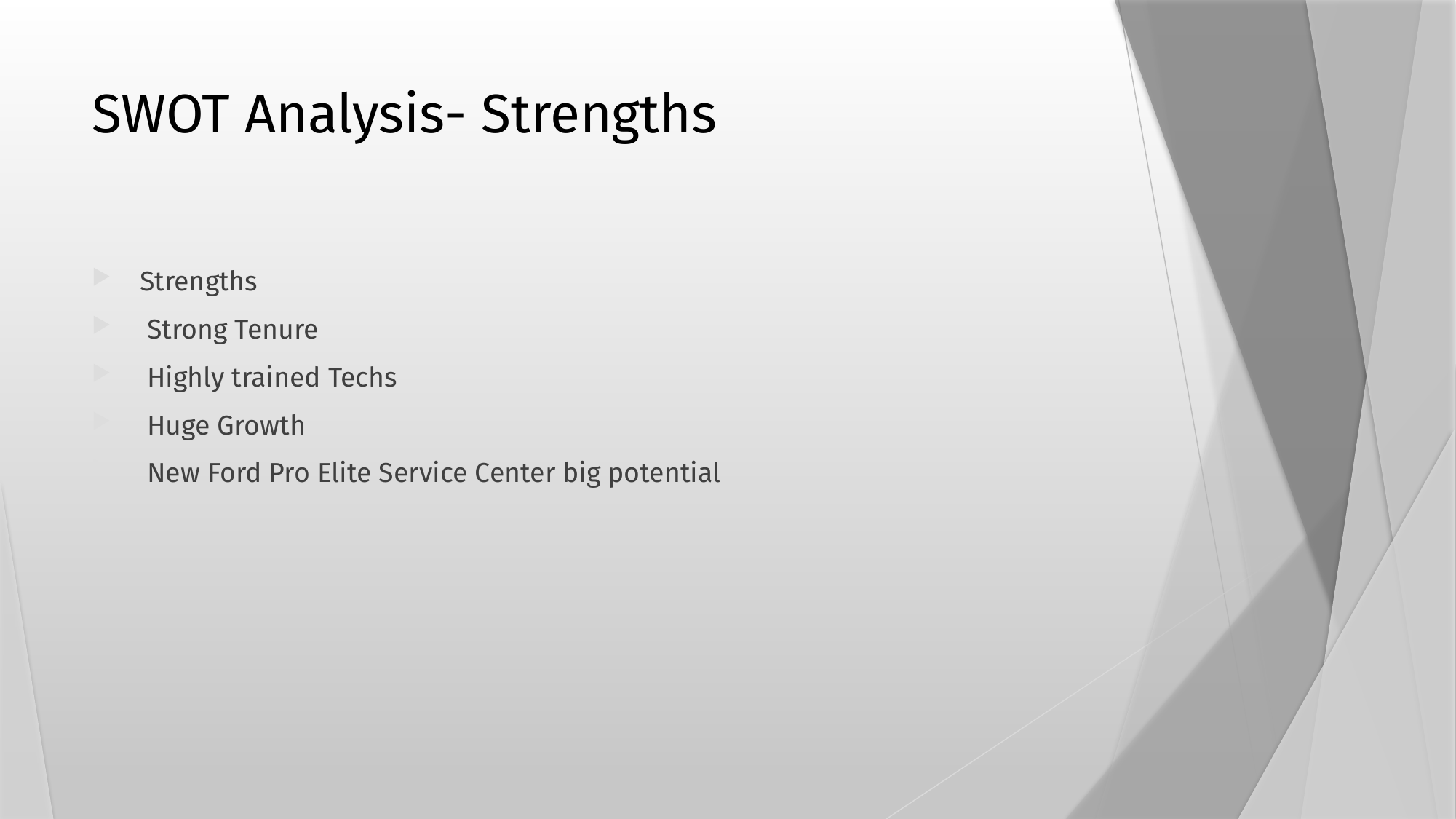

# SWOT Analysis- Strengths
 Strengths
  Strong Tenure
  Highly trained Techs
  Huge Growth
  New Ford Pro Elite Service Center big potential